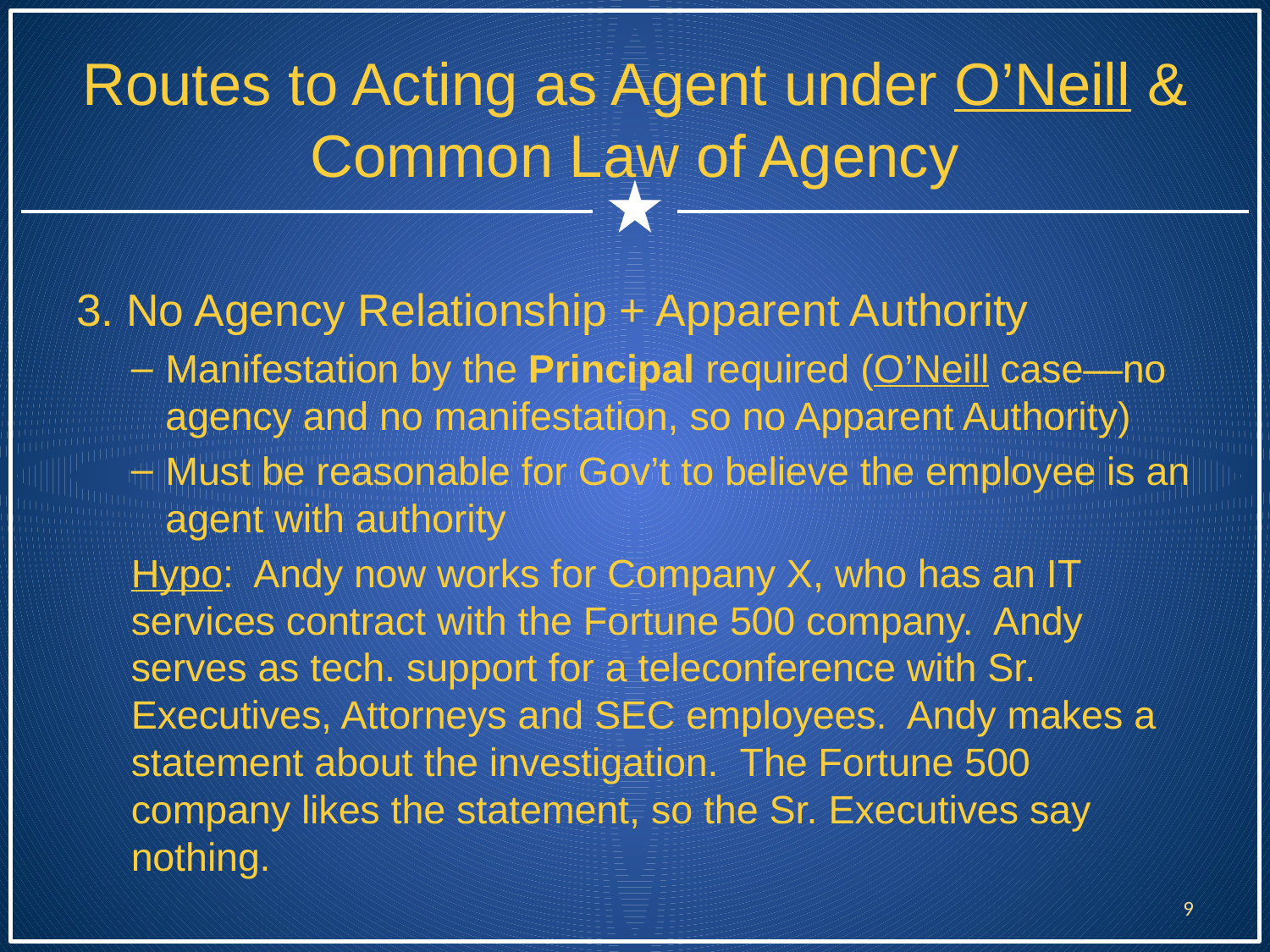

# Routes to Acting as Agent under O’Neill & Common Law of Agency
3. No Agency Relationship + Apparent Authority
Manifestation by the Principal required (O’Neill case—no agency and no manifestation, so no Apparent Authority)
Must be reasonable for Gov’t to believe the employee is an agent with authority
Hypo:  Andy now works for Company X, who has an IT services contract with the Fortune 500 company.  Andy serves as tech. support for a teleconference with Sr. Executives, Attorneys and SEC employees.  Andy makes a statement about the investigation.  The Fortune 500 company likes the statement, so the Sr. Executives say nothing.

9